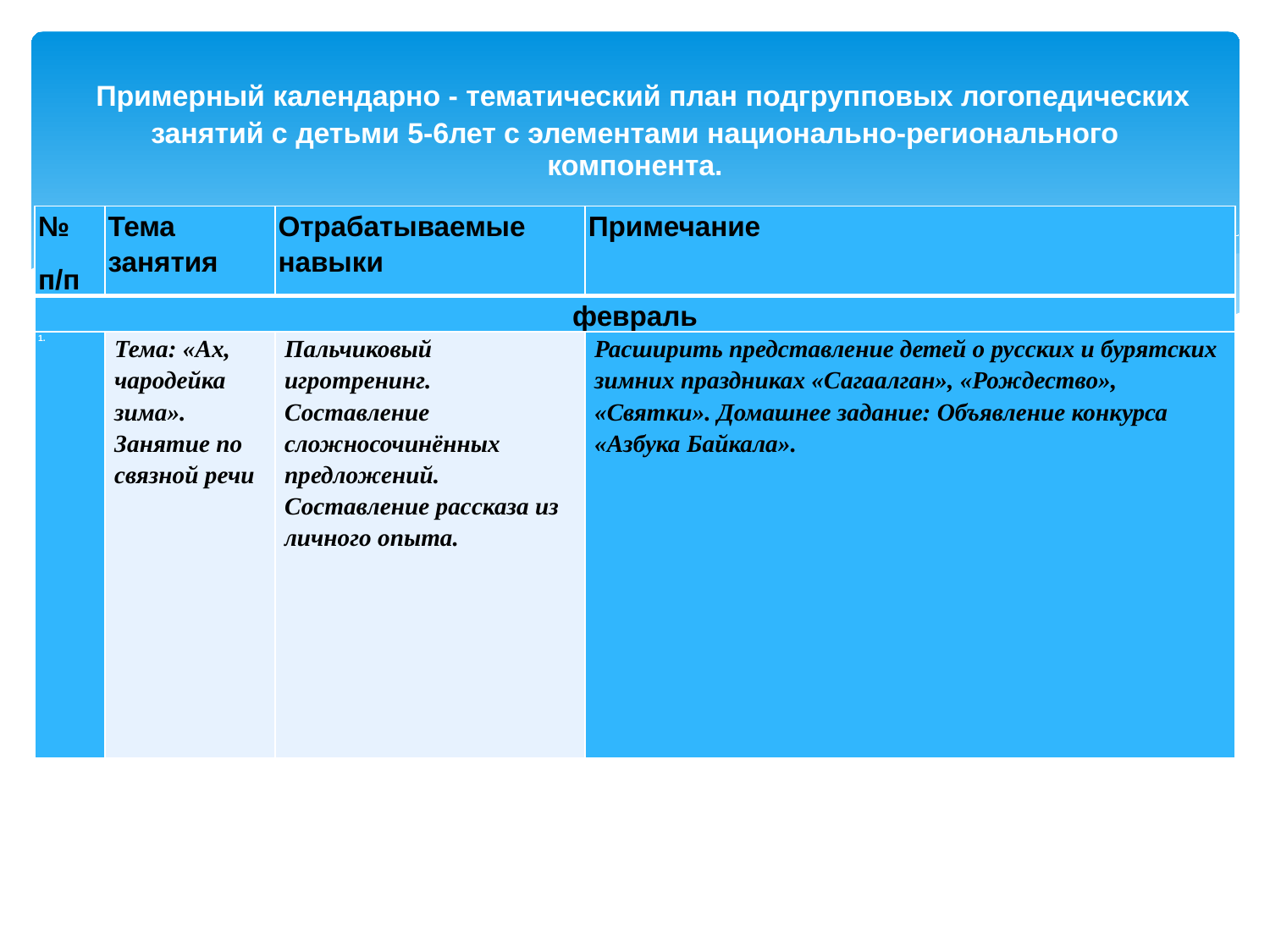

# Примерный календарно - тематический план подгрупповых логопедических занятий с детьми 5-6лет с элементами национально-регионального компонента.
| № п/п | Тема занятия | Отрабатываемые навыки | Примечание |
| --- | --- | --- | --- |
| февраль |  |  |  |
| 1. | Тема: «Ах, чародейка зима». Занятие по связной речи | Пальчиковый игротренинг. Составление сложносочинённых предложений. Составление рассказа из личного опыта. | Расширить представление детей о русских и бурятских зимних праздниках «Сагаалган», «Рождество», «Святки». Домашнее задание: Объявление конкурса «Азбука Байкала». |